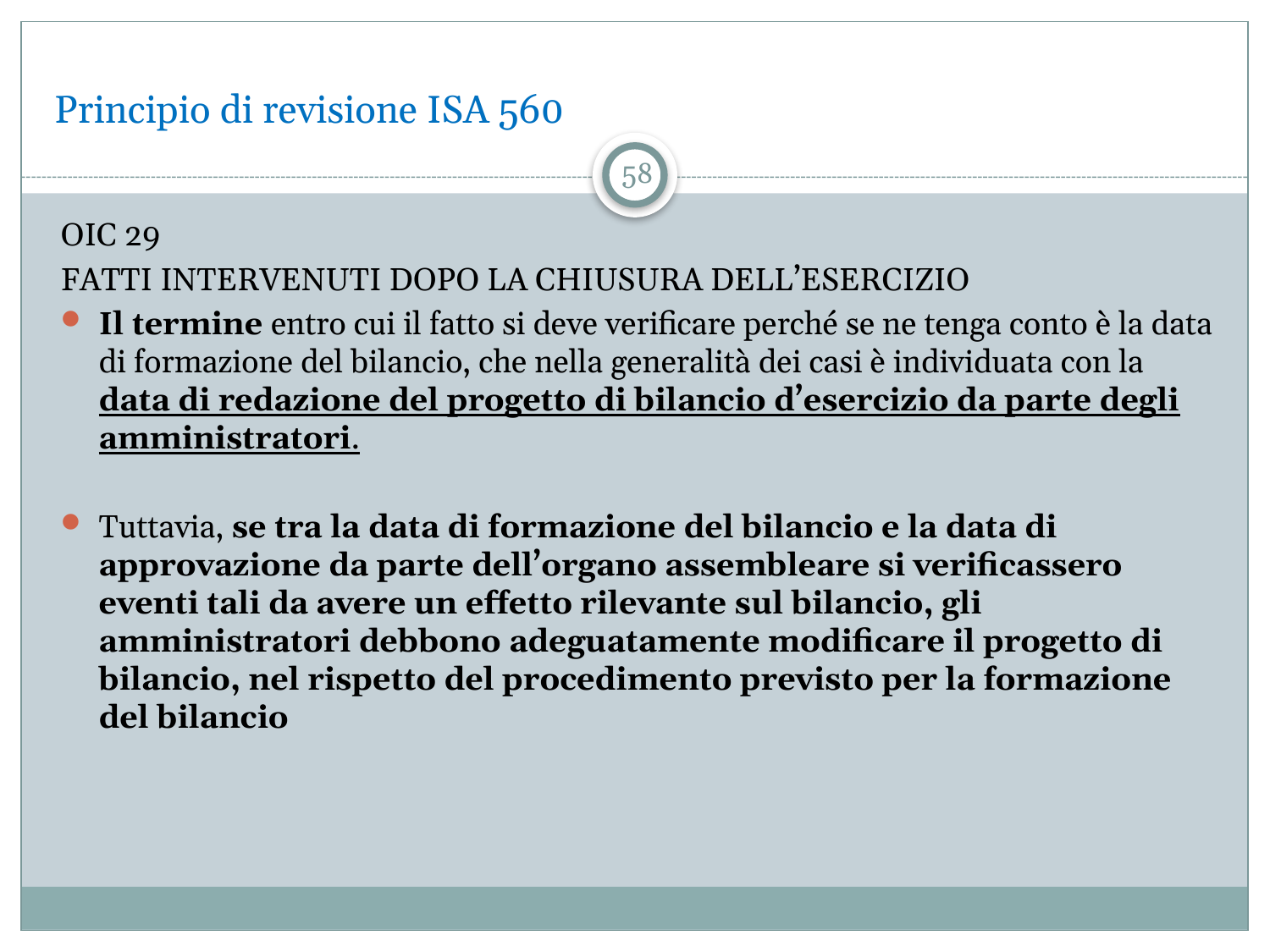

# Principio di revisione ISA 560
58
OIC 29
FATTI INTERVENUTI DOPO LA CHIUSURA DELL’ESERCIZIO
Il termine entro cui il fatto si deve verificare perché se ne tenga conto è la data di formazione del bilancio, che nella generalità dei casi è individuata con la data di redazione del progetto di bilancio d’esercizio da parte degli amministratori.

Tuttavia, se tra la data di formazione del bilancio e la data di approvazione da parte dell’organo assembleare si verificassero eventi tali da avere un effetto rilevante sul bilancio, gli amministratori debbono adeguatamente modificare il progetto di bilancio, nel rispetto del procedimento previsto per la formazione del bilancio